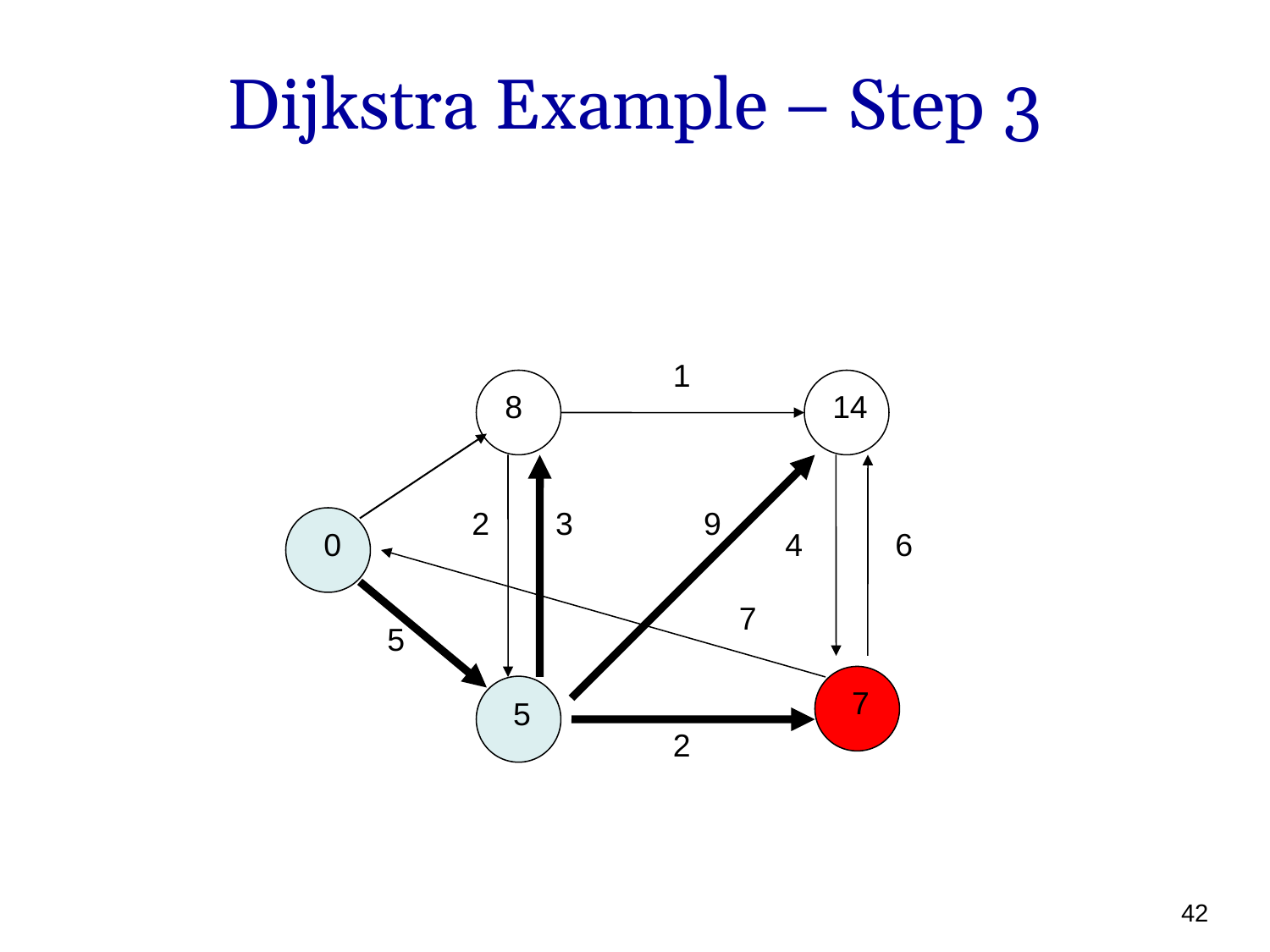

# Dijkstra Example – Step 3
1

8
14

2
3
9

0
4
6

7
5

7
5

2
42